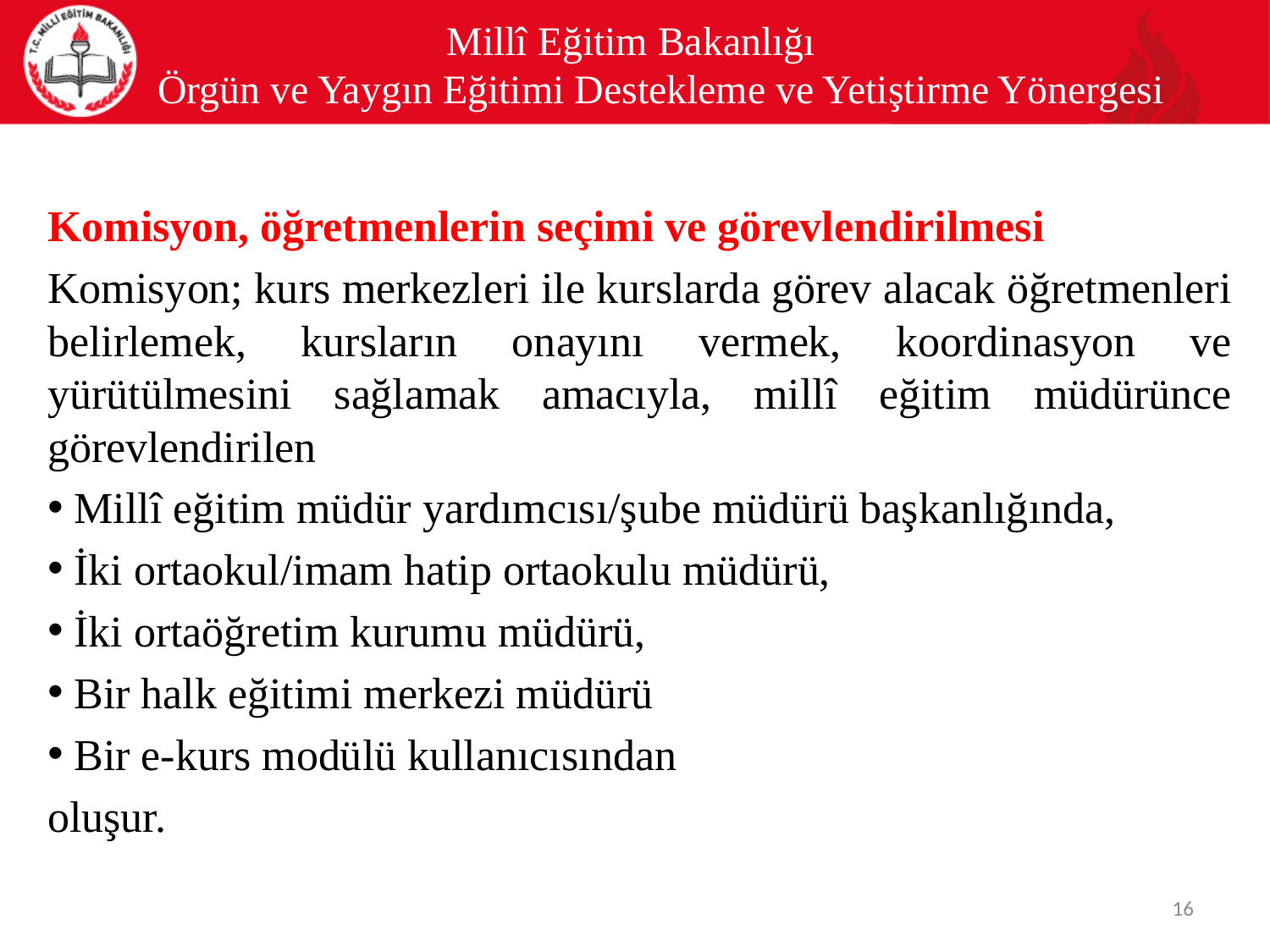

# Millî Eğitim Bakanlığı Örgün ve Yaygın Eğitimi Destekleme ve Yetiştirme Yönergesi

Komisyon, öğretmenlerin seçimi ve görevlendirilmesi
Komisyon; kurs merkezleri ile kurslarda görev alacak öğretmenleri belirlemek, kursların onayını vermek, koordinasyon ve yürütülmesini sağlamak amacıyla, millî eğitim müdürünce görevlendirilen
 Millî eğitim müdür yardımcısı/şube müdürü başkanlığında,
 İki ortaokul/imam hatip ortaokulu müdürü,
 İki ortaöğretim kurumu müdürü,
 Bir halk eğitimi merkezi müdürü
 Bir e-kurs modülü kullanıcısından
oluşur.

16